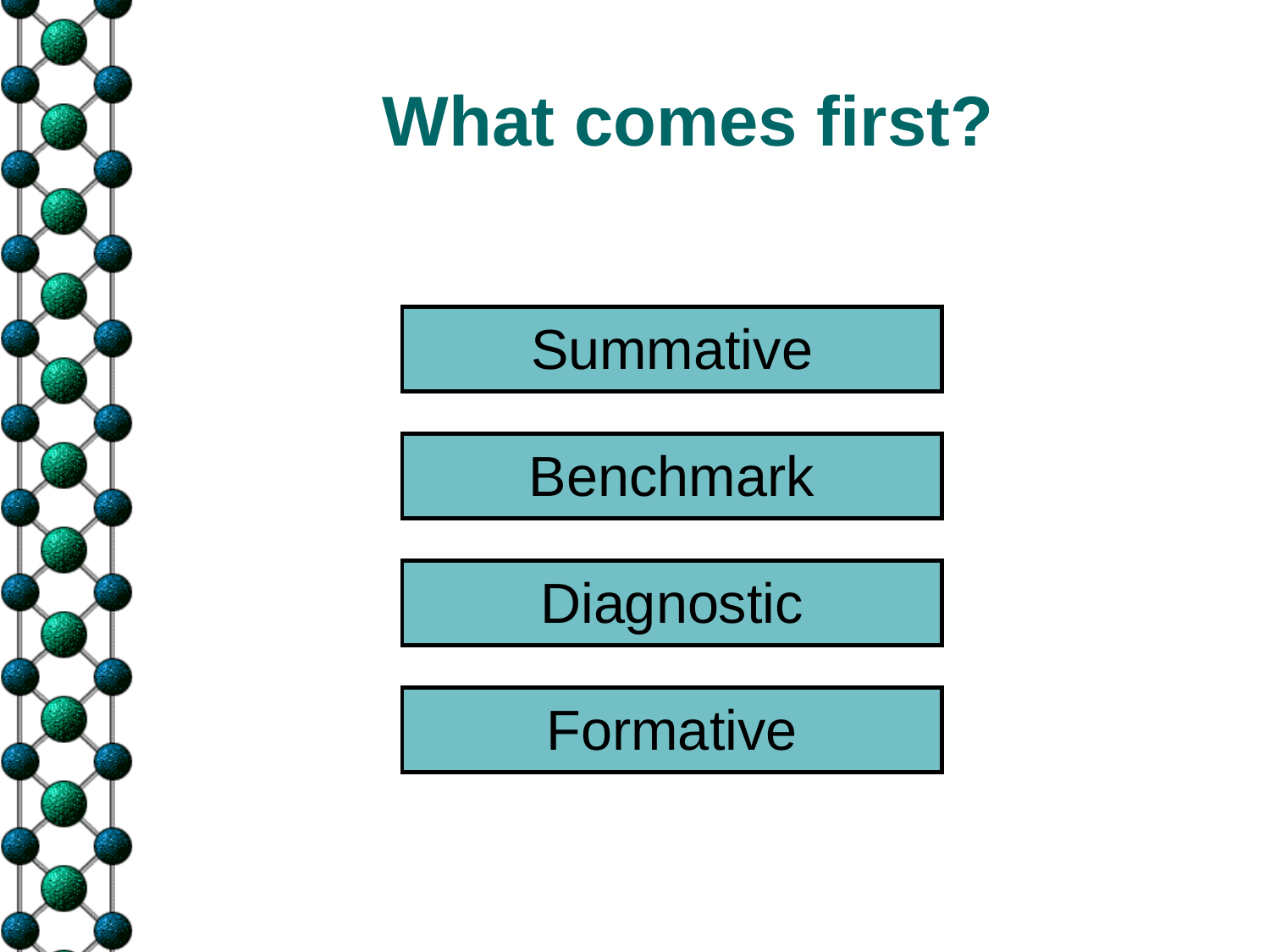

# What comes first?
Summative
Benchmark
Diagnostic
Formative